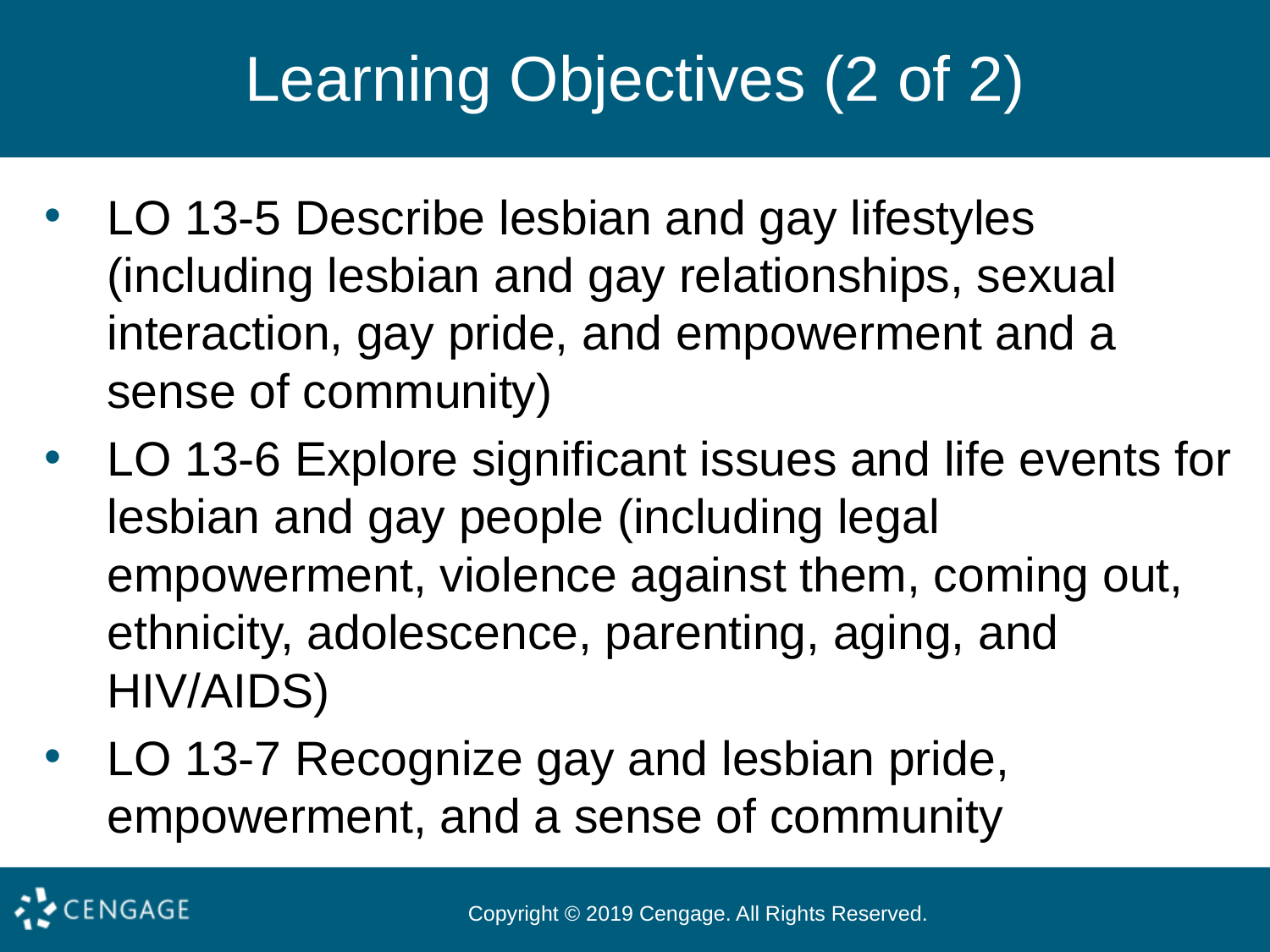

# Learning Objectives (2 of 2)
LO 13-5 Describe lesbian and gay lifestyles (including lesbian and gay relationships, sexual interaction, gay pride, and empowerment and a sense of community)
LO 13-6 Explore significant issues and life events for lesbian and gay people (including legal empowerment, violence against them, coming out, ethnicity, adolescence, parenting, aging, and HIV/AIDS)
LO 13-7 Recognize gay and lesbian pride, empowerment, and a sense of community